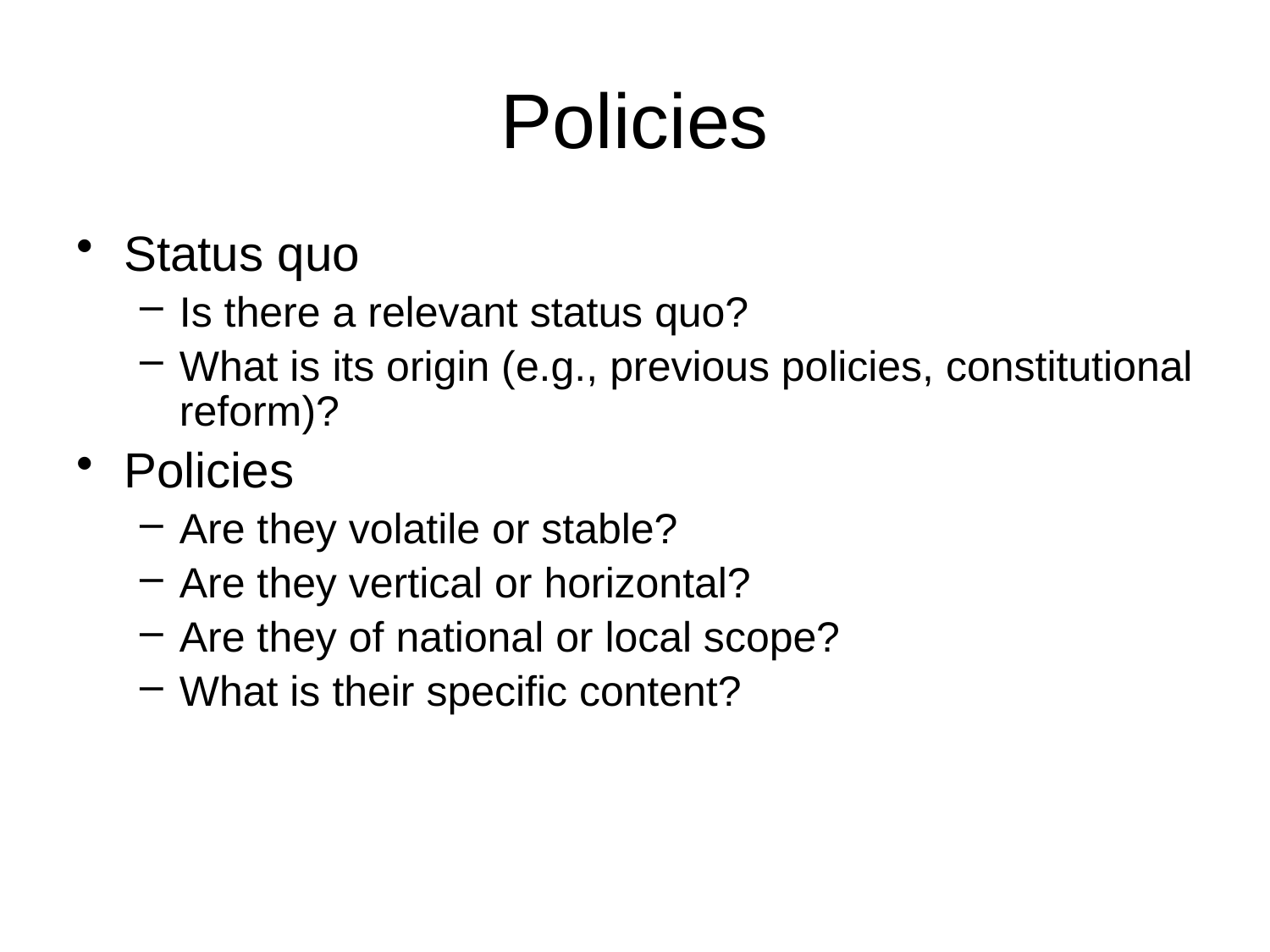

# Policies
Status quo
Is there a relevant status quo?
What is its origin (e.g., previous policies, constitutional reform)?
Policies
Are they volatile or stable?
Are they vertical or horizontal?
Are they of national or local scope?
What is their specific content?